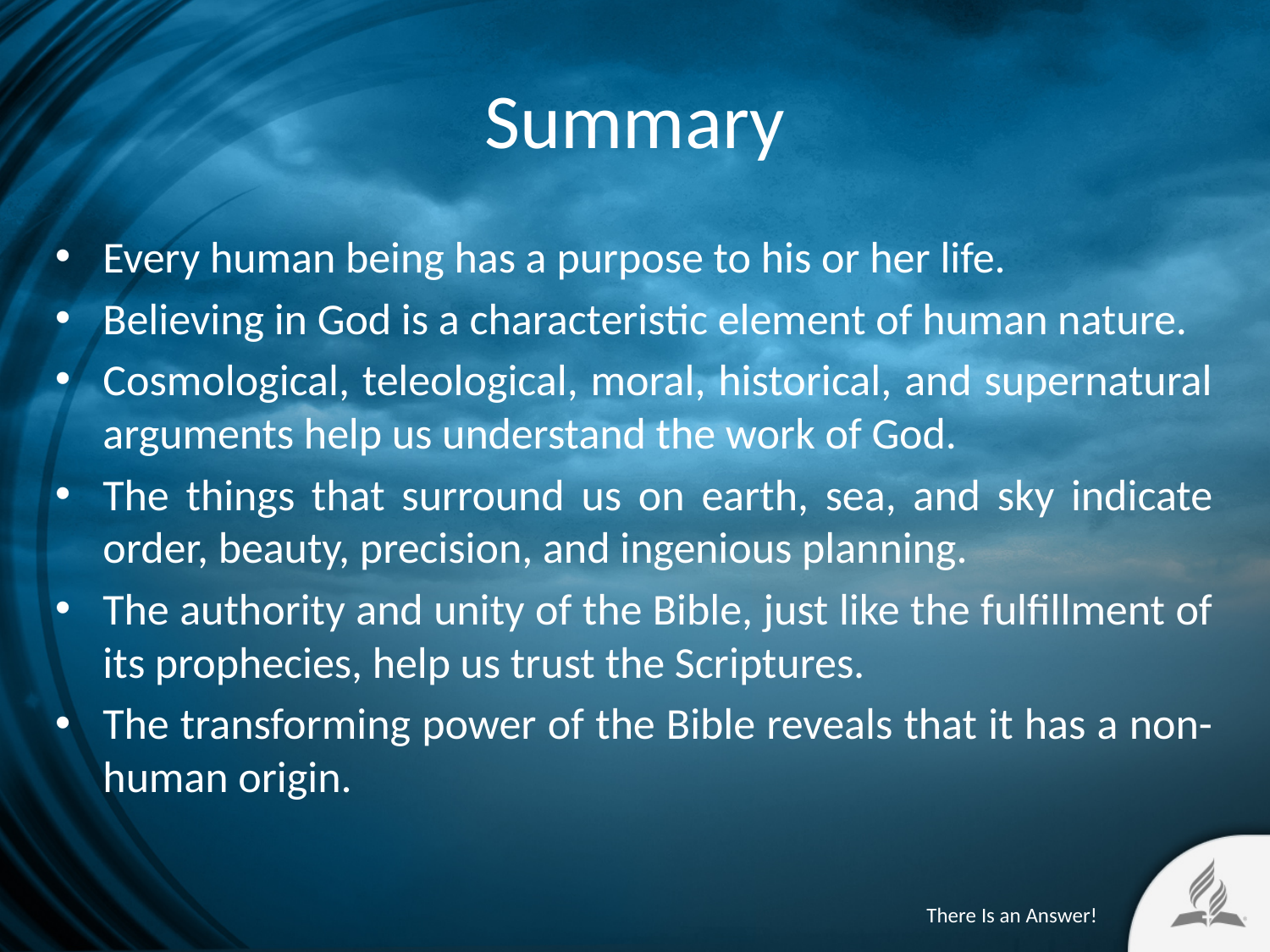

# Summary
Every human being has a purpose to his or her life.
Believing in God is a characteristic element of human nature.
Cosmological, teleological, moral, historical, and supernatural arguments help us understand the work of God.
The things that surround us on earth, sea, and sky indicate order, beauty, precision, and ingenious planning.
The authority and unity of the Bible, just like the fulfillment of its prophecies, help us trust the Scriptures.
The transforming power of the Bible reveals that it has a non-human origin.
There Is an Answer!